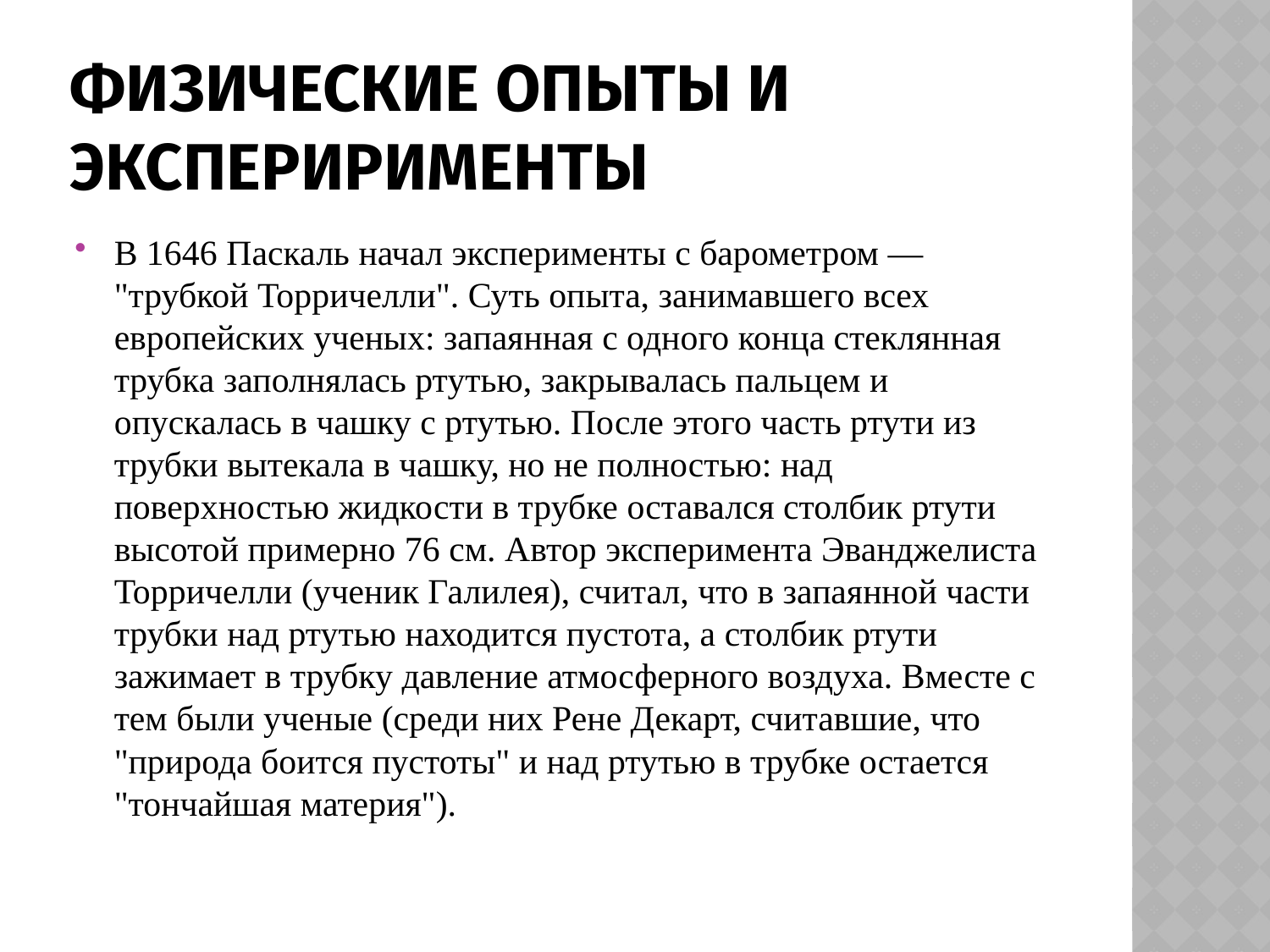

# Физические опыты и эксперирименты
В 1646 Паскаль начал эксперименты с барометром — "трубкой Торричелли". Суть опыта, занимавшего всех европейских ученых: запаянная с одного конца стеклянная трубка заполнялась ртутью, закрывалась пальцем и опускалась в чашку с ртутью. После этого часть ртути из трубки вытекала в чашку, но не полностью: над поверхностью жидкости в трубке оставался столбик ртути высотой примерно 76 см. Автор эксперимента Эванджелиста Торричелли (ученик Галилея), считал, что в запаянной части трубки над ртутью находится пустота, а столбик ртути зажимает в трубку давление атмосферного воздуха. Вместе с тем были ученые (среди них Рене Декарт, считавшие, что "природа боится пустоты" и над ртутью в трубке остается "тончайшая материя").